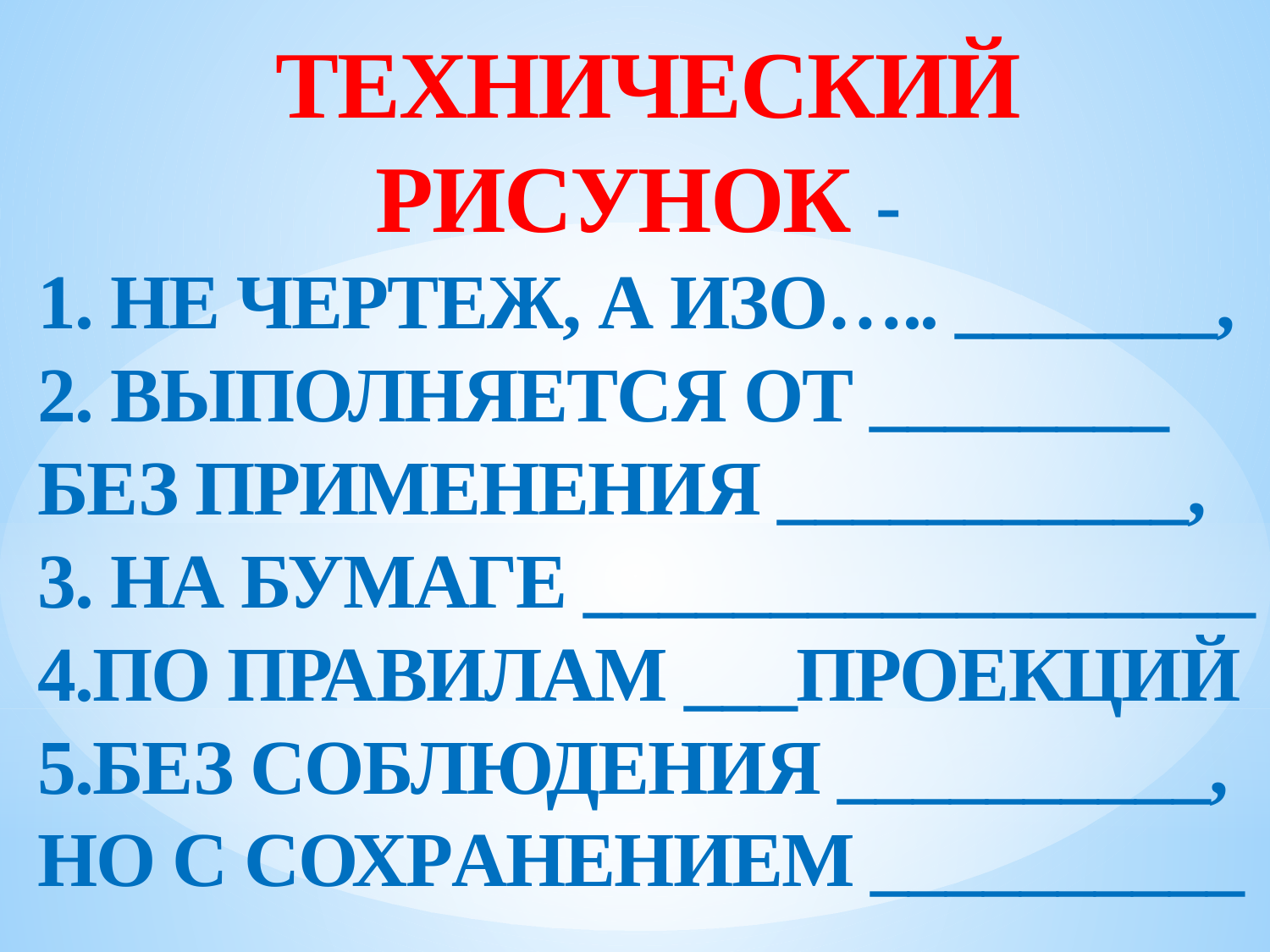

ТЕХНИЧЕСКИЙ РИСУНОК -
1. Не Чеpтеж, а ИЗО….. _______,
2. Выполняется от ________ без пpименения ___________,
3. На бумаге __________________
4.По правилам ___проекций
5.Без соблюдения __________, но с сохpанением __________